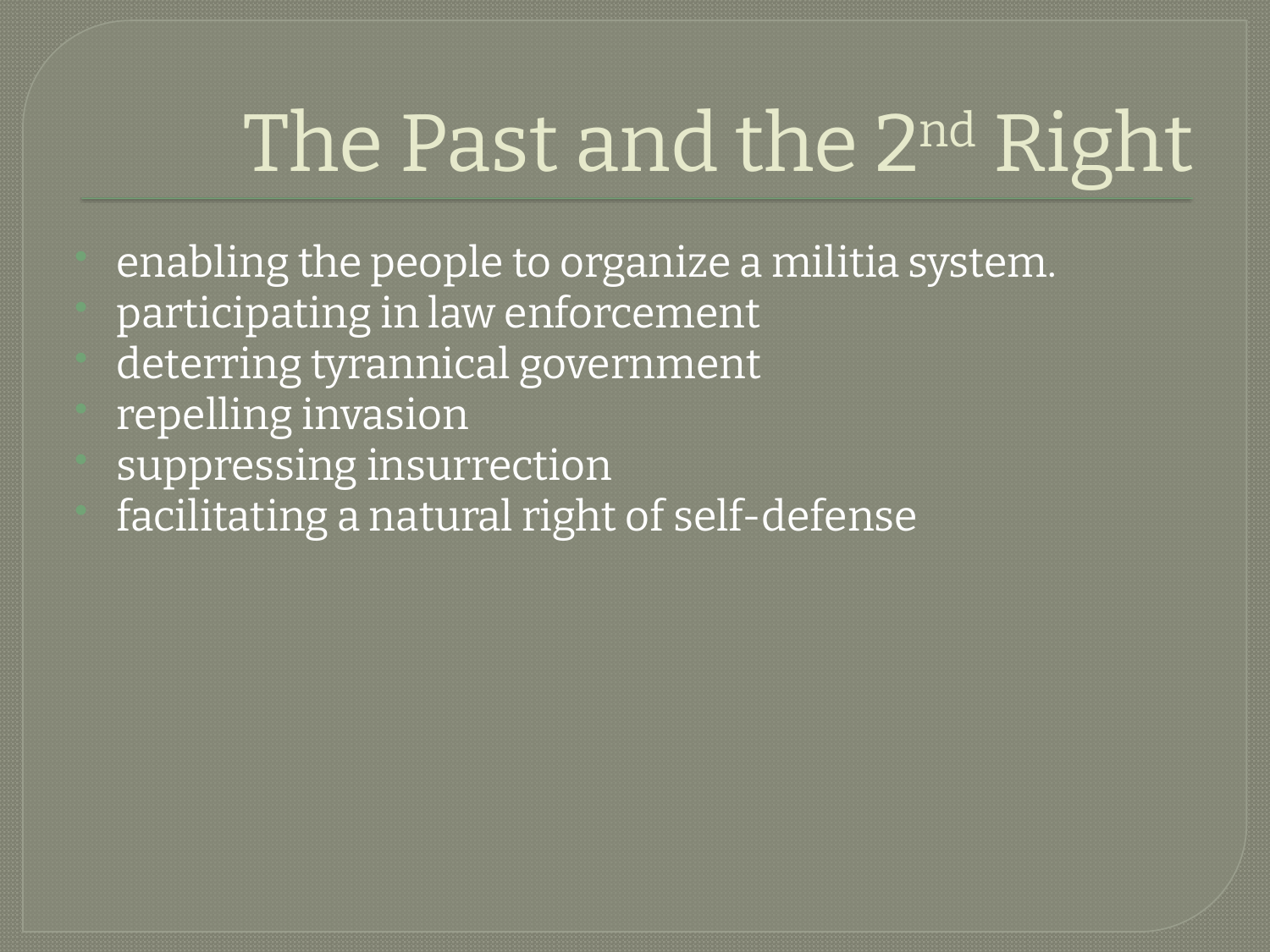

# The Past and the 2nd Right
enabling the people to organize a militia system.
participating in law enforcement
deterring tyrannical government
repelling invasion
suppressing insurrection
facilitating a natural right of self-defense